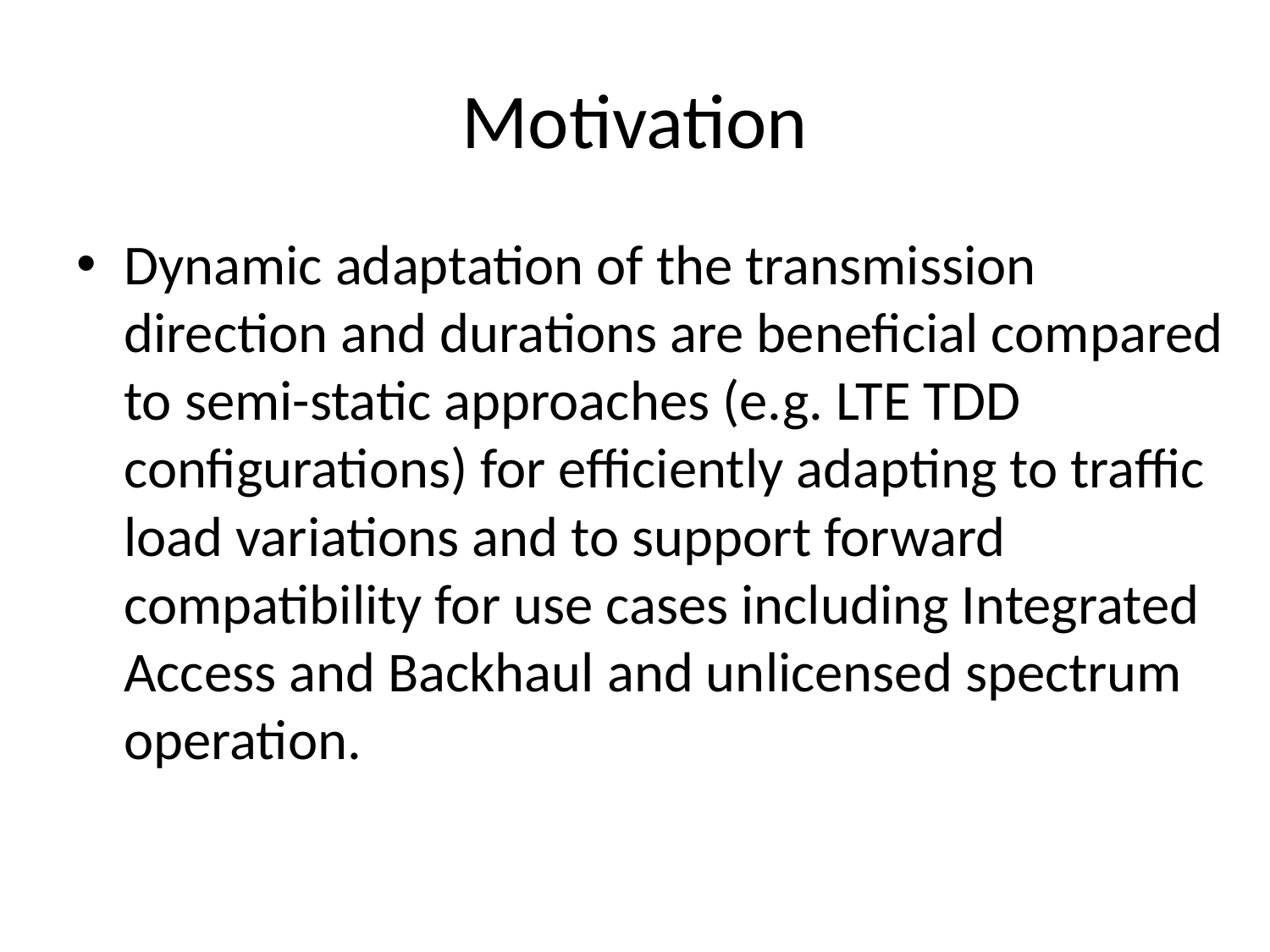

# Motivation
Dynamic adaptation of the transmission direction and durations are beneficial compared to semi-static approaches (e.g. LTE TDD configurations) for efficiently adapting to traffic load variations and to support forward compatibility for use cases including Integrated Access and Backhaul and unlicensed spectrum operation.